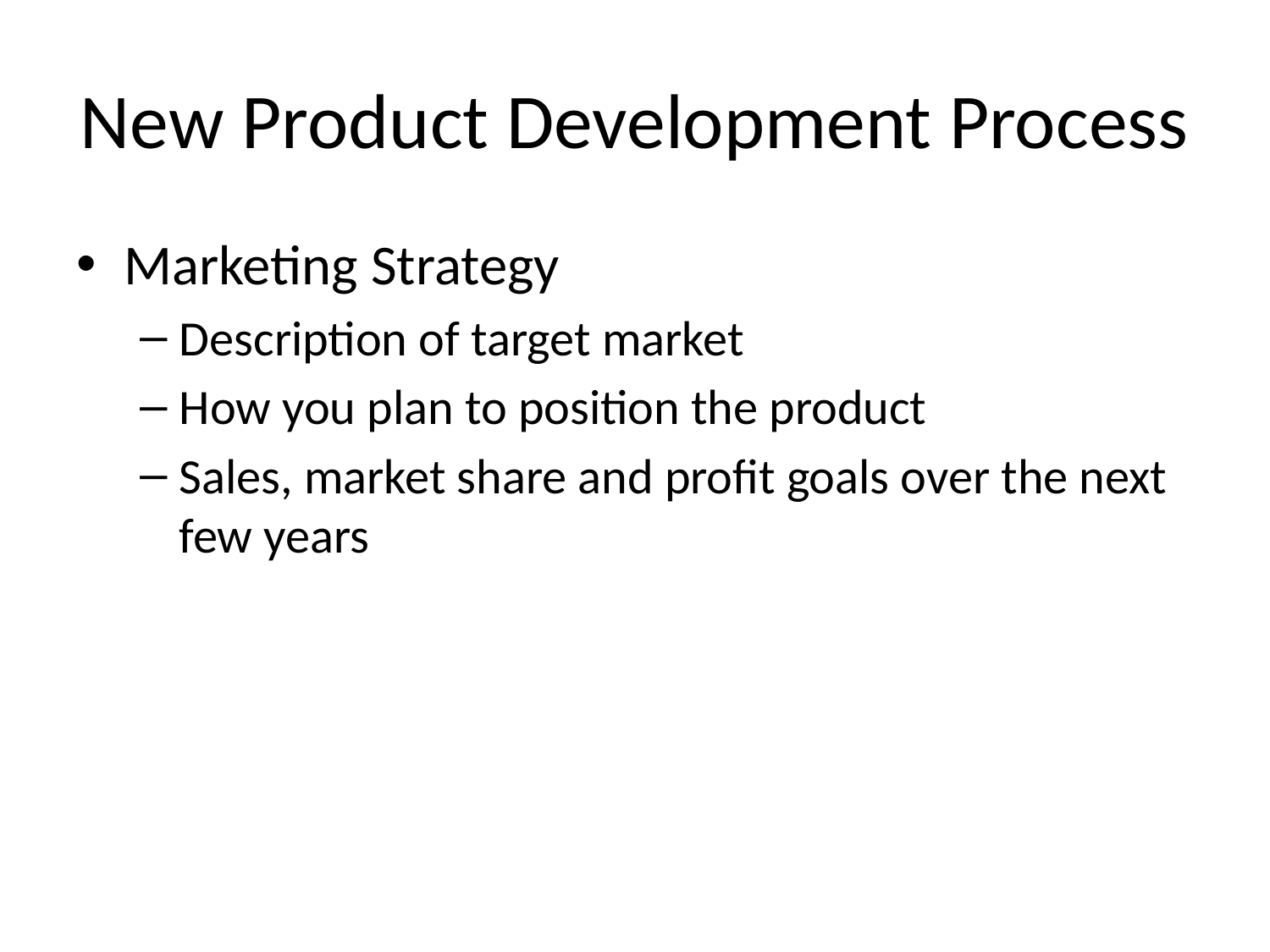

# New Product Development Process
Marketing Strategy
Description of target market
How you plan to position the product
Sales, market share and profit goals over the next few years